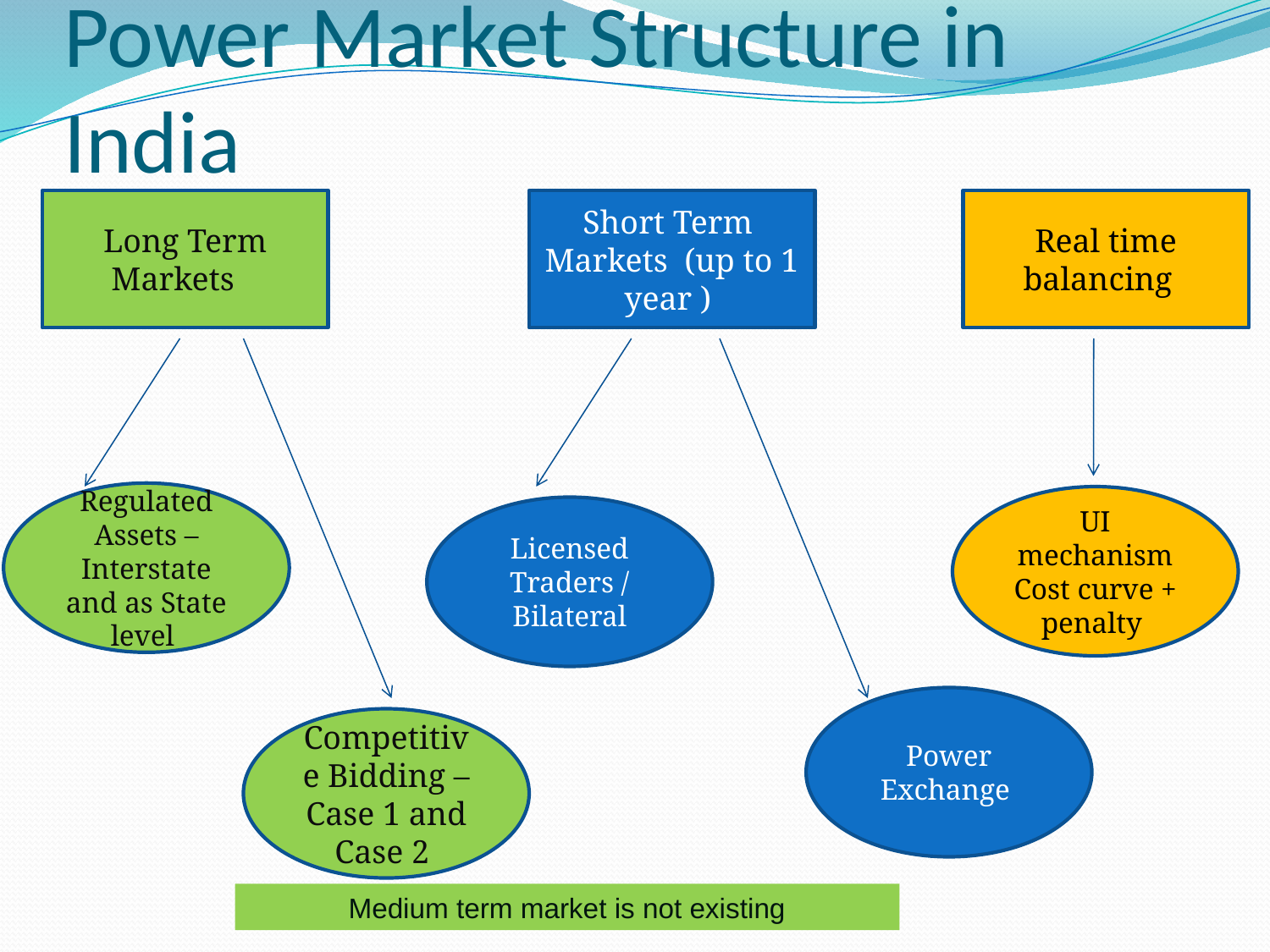

# Power Market Structure in India
Long Term Markets
Short Term  Markets  (up to 1 year )
Real time balancing
Regulated Assets – Interstate and as State level
UI mechanism
Cost curve + penalty
Licensed Traders / Bilateral
Power Exchange
Competitive Bidding – Case 1 and Case 2
Medium term market is not existing